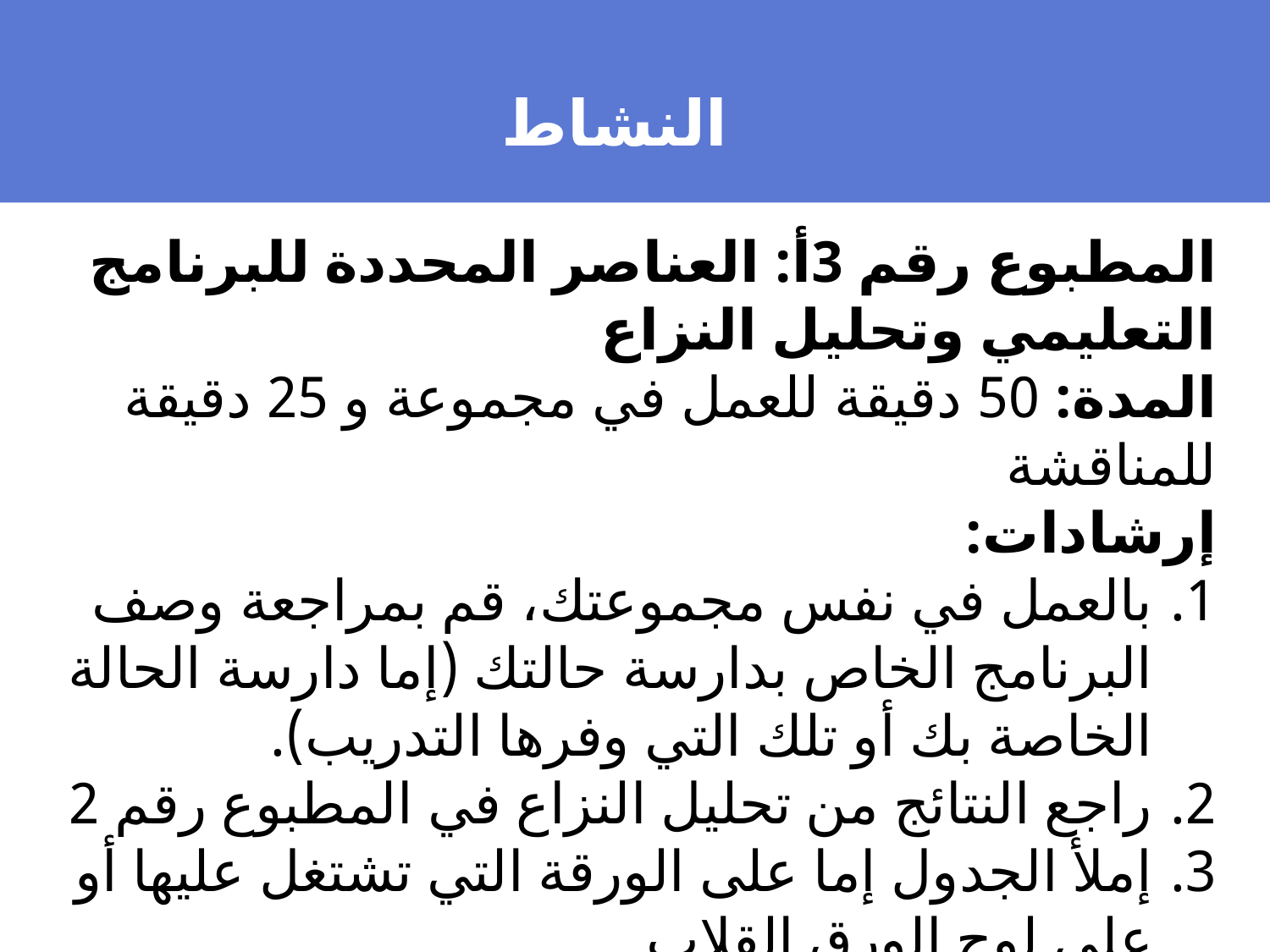

النشاط
المطبوع رقم 3أ: العناصر المحددة للبرنامج التعليمي وتحليل النزاع
المدة: 50 دقيقة للعمل في مجموعة و 25 دقيقة للمناقشة
إرشادات:
بالعمل في نفس مجموعتك، قم بمراجعة وصف البرنامج الخاص بدارسة حالتك (إما دارسة الحالة الخاصة بك أو تلك التي وفرها التدريب).
راجع النتائج من تحليل النزاع في المطبوع رقم 2
إملأ الجدول إما على الورقة التي تشتغل عليها أو على لوح الورق القلاب.